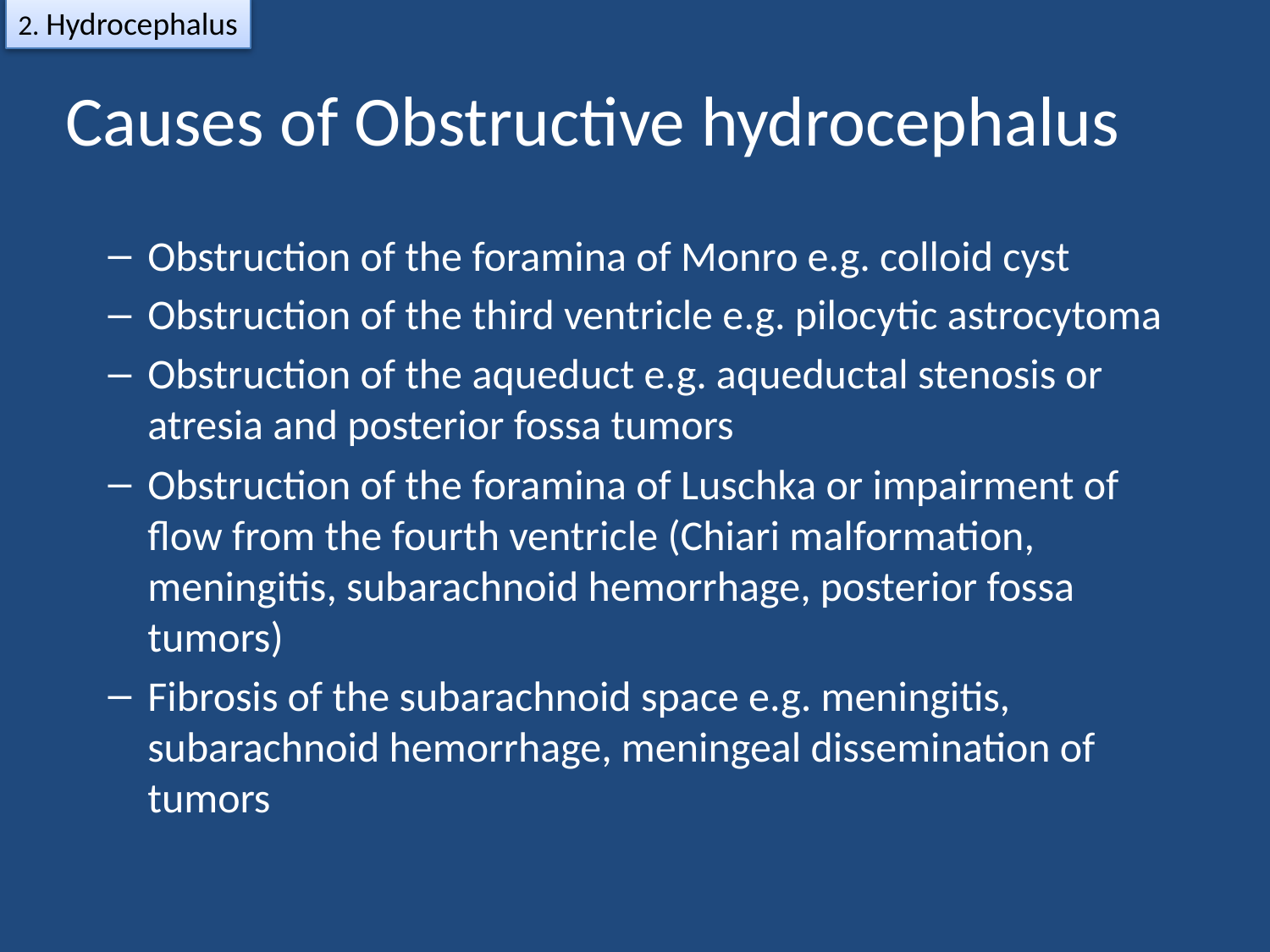

2. Hydrocephalus
# Causes of Obstructive hydrocephalus
Obstruction of the foramina of Monro e.g. colloid cyst
Obstruction of the third ventricle e.g. pilocytic astrocytoma
Obstruction of the aqueduct e.g. aqueductal stenosis or atresia and posterior fossa tumors
Obstruction of the foramina of Luschka or impairment of flow from the fourth ventricle (Chiari malformation, meningitis, subarachnoid hemorrhage, posterior fossa tumors)
Fibrosis of the subarachnoid space e.g. meningitis, subarachnoid hemorrhage, meningeal dissemination of tumors